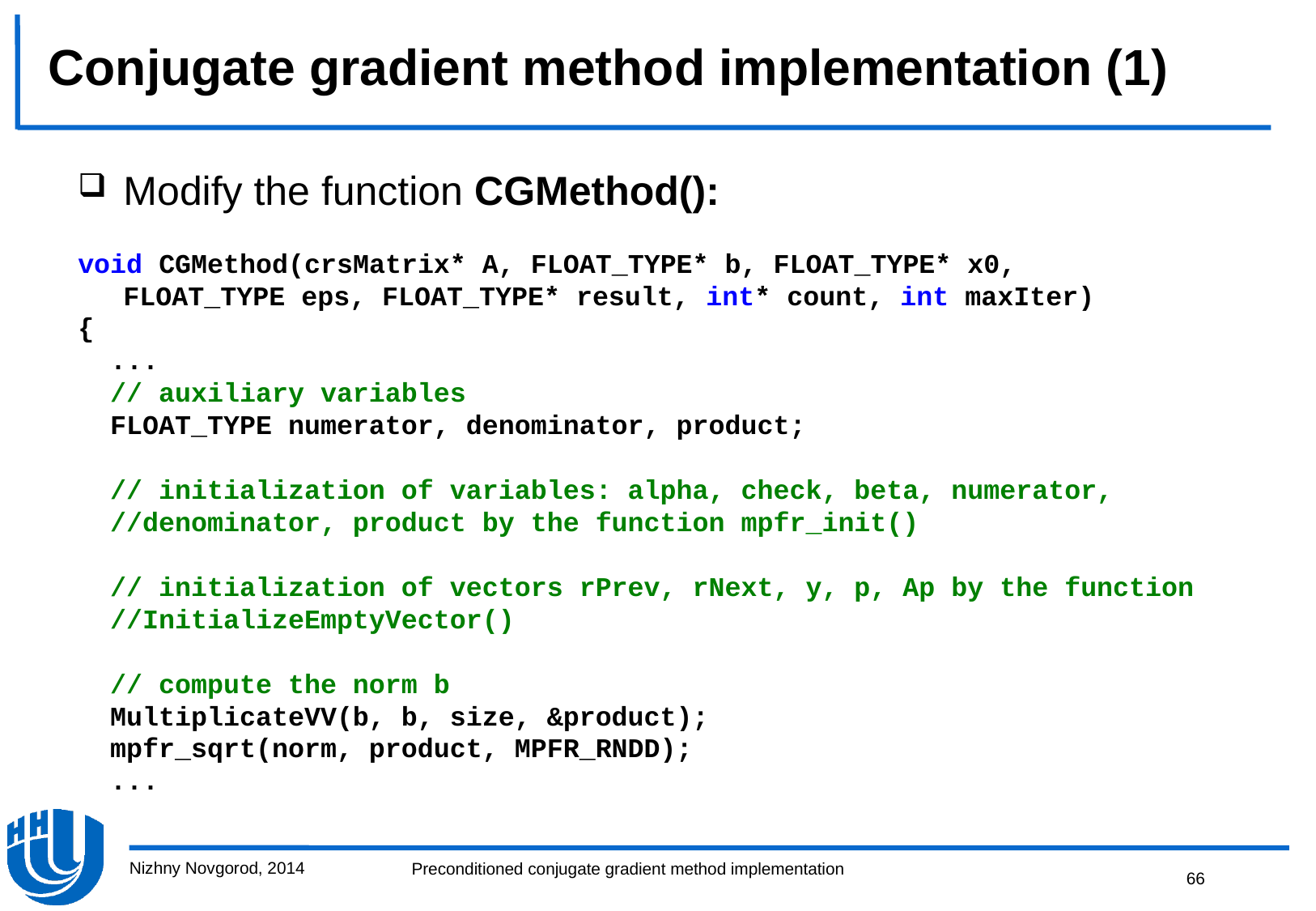

# Сonjugate gradient method implementation (1)
Modify the function CGMethod():

void CGMethod(crsMatrix* A, FLOAT_TYPE* b, FLOAT_TYPE* x0,
	FLOAT_TYPE eps, FLOAT_TYPE* result, int* count, int maxIter)
{
  ...
  // auxiliary variables
  FLOAT_TYPE numerator, denominator, product;

  // initialization of variables: alpha, check, beta, numerator,
  //denominator, product by the function mpfr_init()

  // initialization of vectors rPrev, rNext, y, p, Ap by the function
  //InitializeEmptyVector()

  // compute the norm b
  MultiplicateVV(b, b, size, &product);
  mpfr_sqrt(norm, product, MPFR_RNDD);
  ...
Nizhny Novgorod, 2014
66
Preconditioned conjugate gradient method implementation